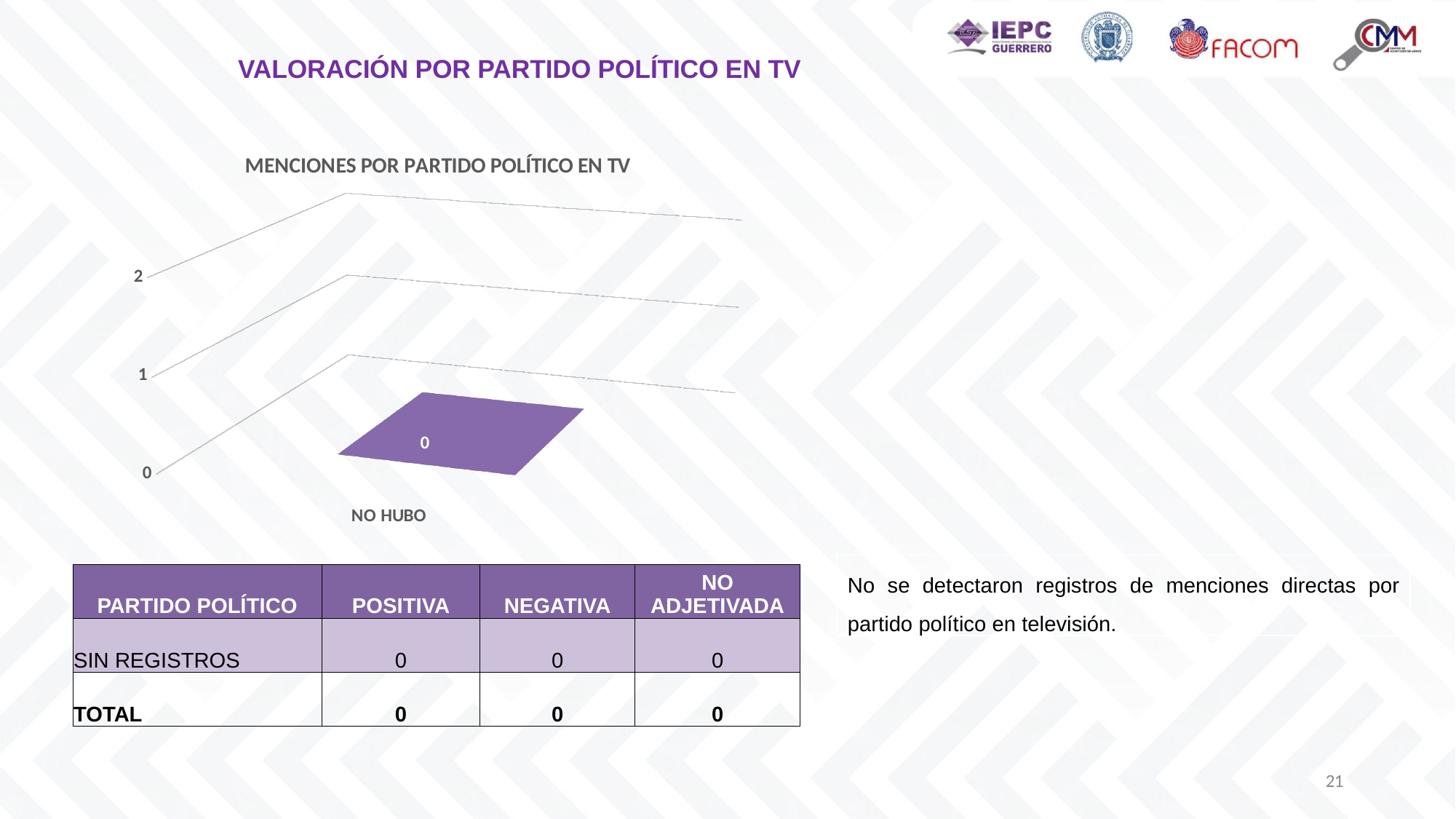

VALORACIÓN POR PARTIDO POLÍTICO EN TV

[unsupported chart]

No se detectaron registros de menciones directas por partido político en televisión.
| PARTIDO POLÍTICO | POSITIVA | NEGATIVA | NO ADJETIVADA |
| --- | --- | --- | --- |
| SIN REGISTROS | 0 | 0 | 0 |
| TOTAL | 0 | 0 | 0 |
21